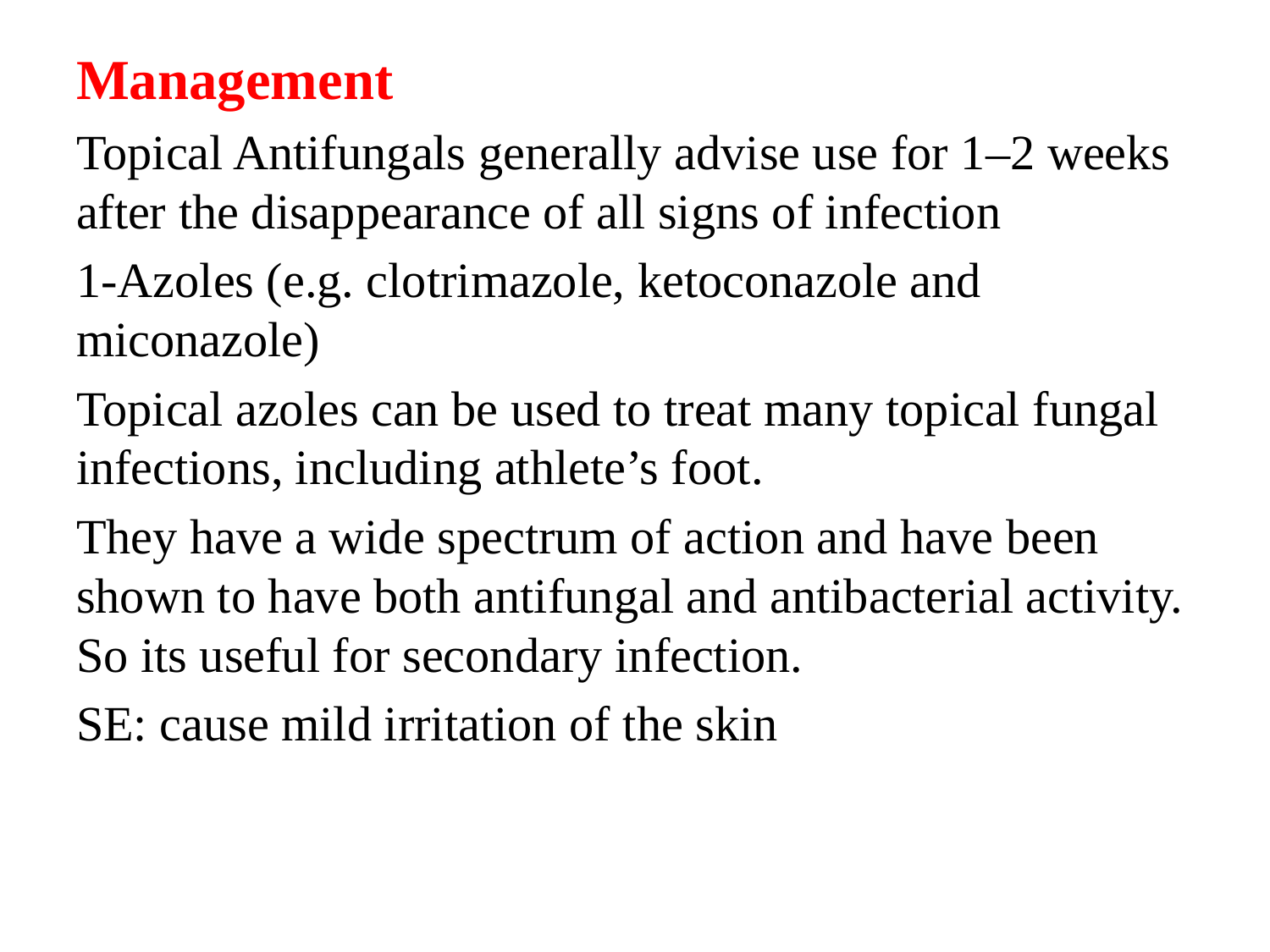

Management
Topical Antifungals generally advise use for 1–2 weeks after the disappearance of all signs of infection
1-Azoles (e.g. clotrimazole, ketoconazole and miconazole)
Topical azoles can be used to treat many topical fungal infections, including athlete’s foot.
They have a wide spectrum of action and have been shown to have both antifungal and antibacterial activity. So its useful for secondary infection.
SE: cause mild irritation of the skin